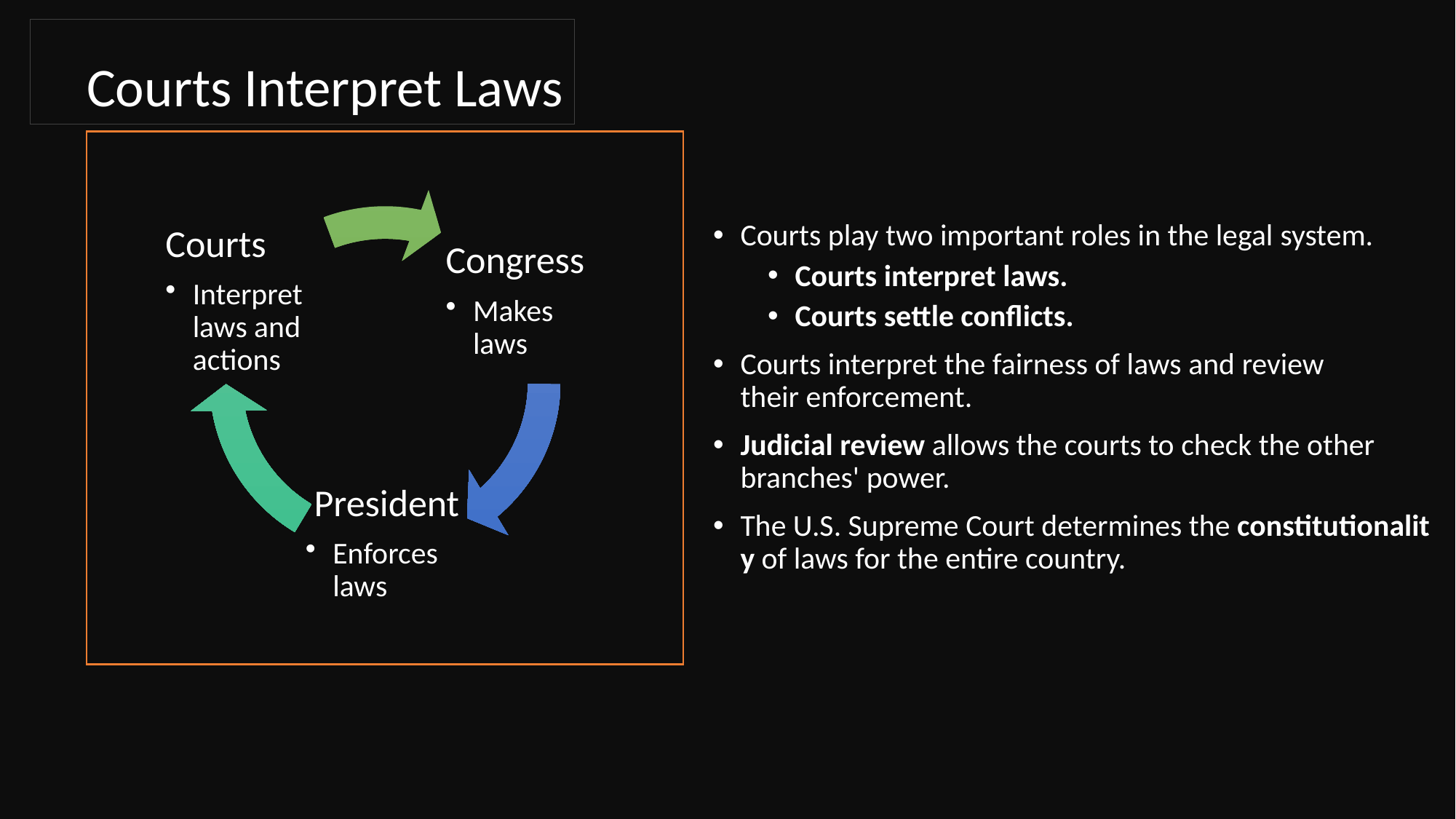

Courts play two important roles in the legal system.
Courts interpret laws.
Courts settle conflicts.
Courts interpret the fairness of laws and review their enforcement.
Judicial review allows the courts to check the other branches' power.
The U.S. Supreme Court determines the constitutionality of laws for the entire country.
Courts Interpret Laws

Congress
Makes laws
 President
Enforces laws
Courts
Interpret laws and actions